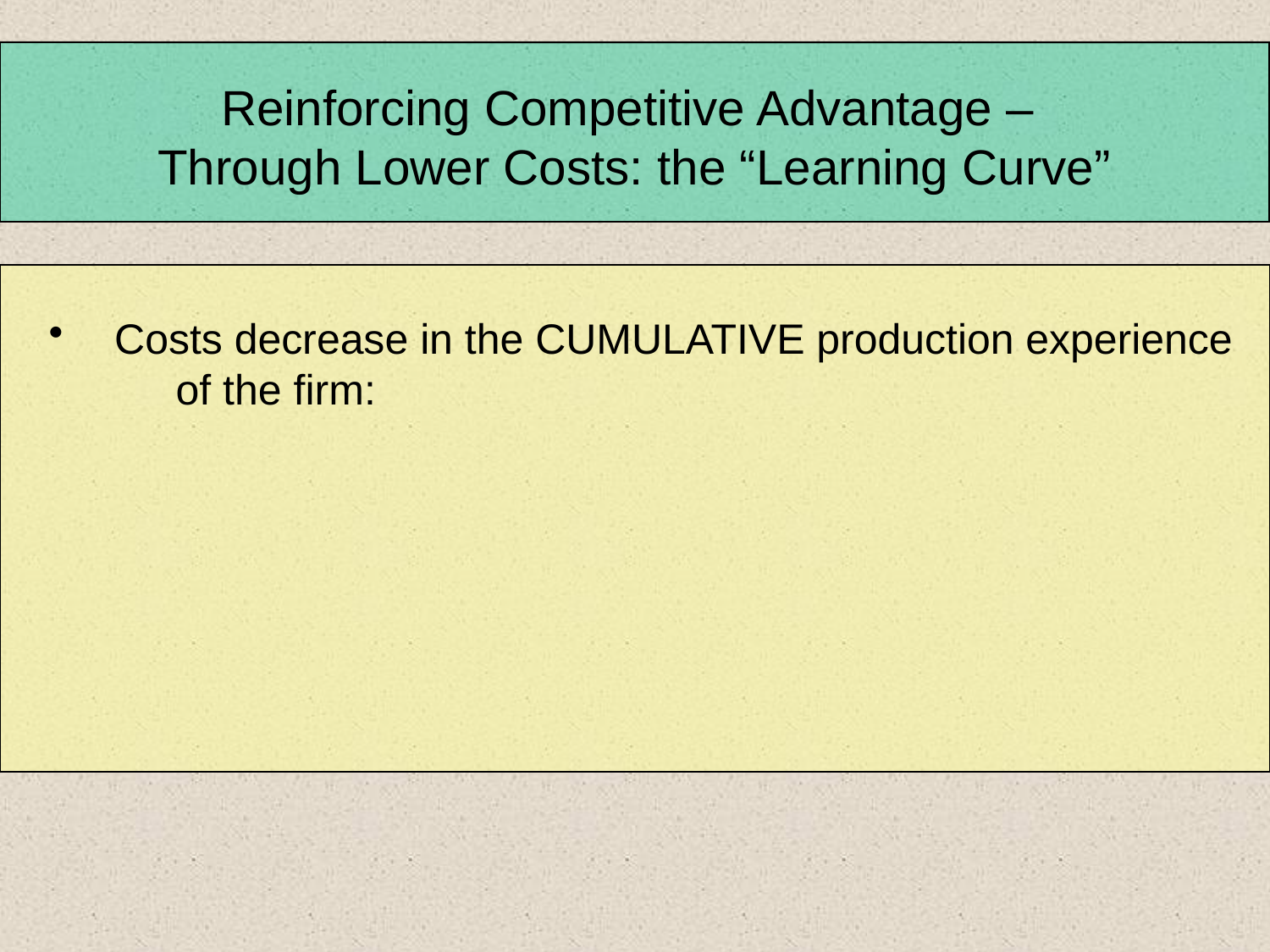

Reinforcing Competitive Advantage –
Through Lower Costs: the “Learning Curve”

   Costs decrease in the CUMULATIVE production experience
	of the firm: